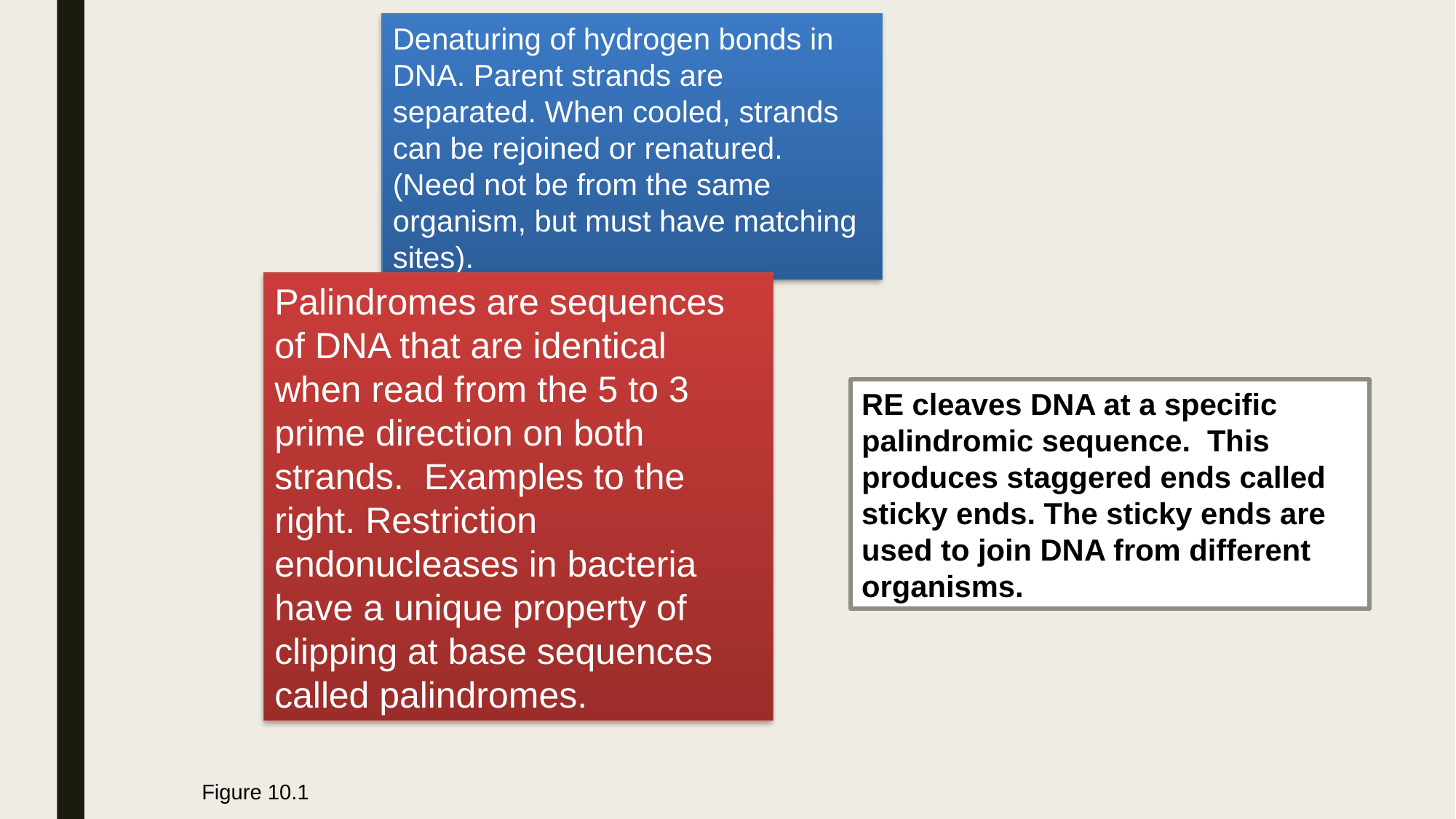

Denaturing of hydrogen bonds in DNA. Parent strands are separated. When cooled, strands can be rejoined or renatured. (Need not be from the same organism, but must have matching sites).
Palindromes are sequences of DNA that are identical when read from the 5 to 3 prime direction on both strands.  Examples to the right. Restriction endonucleases in bacteria have a unique property of clipping at base sequences called palindromes.
RE cleaves DNA at a specific palindromic sequence.  This produces staggered ends called sticky ends. The sticky ends are used to join DNA from different organisms.
Figure 10.1